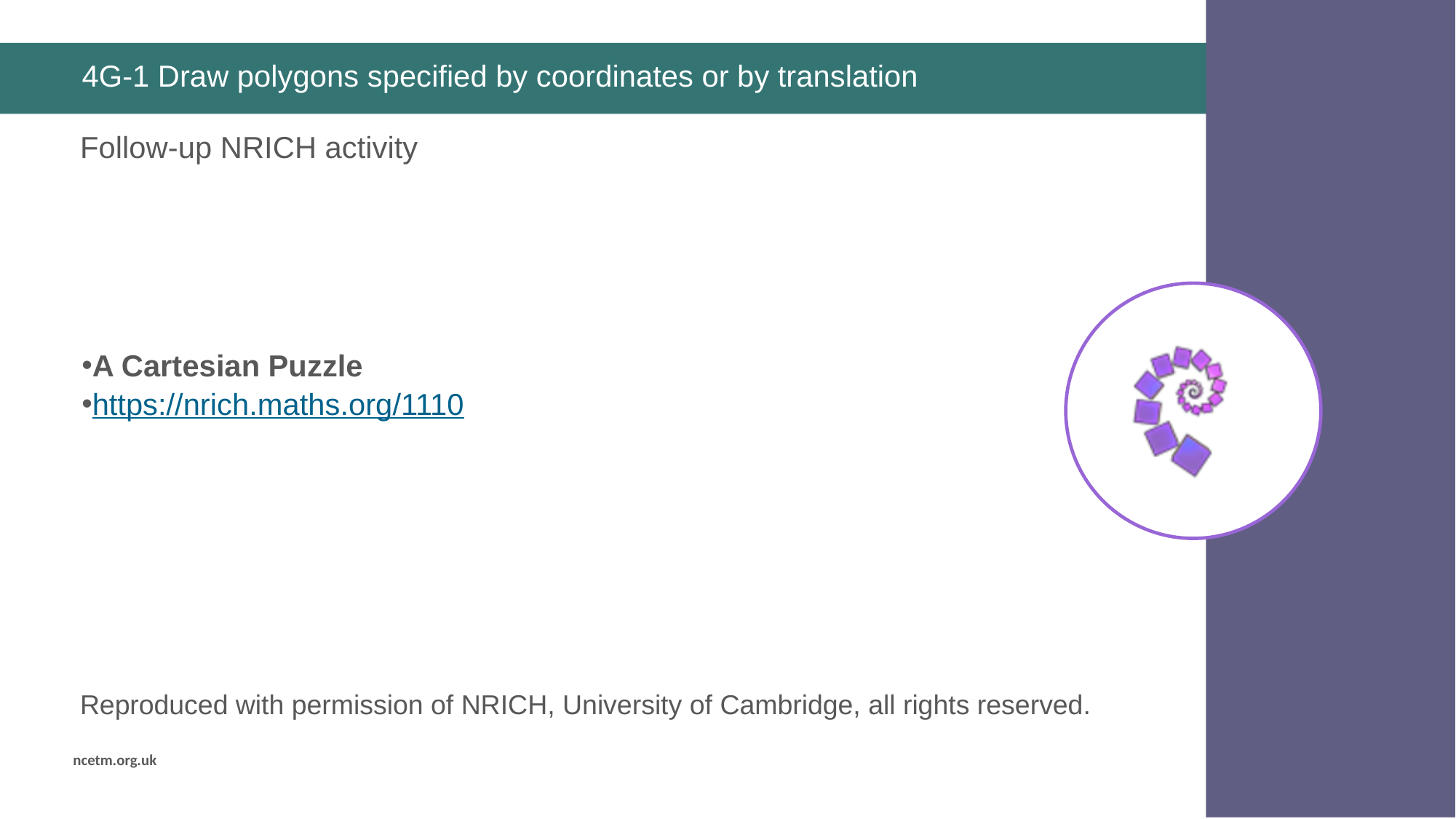

# 4G-1 Draw polygons specified by coordinates or by translation

A Cartesian Puzzle
https://nrich.maths.org/1110